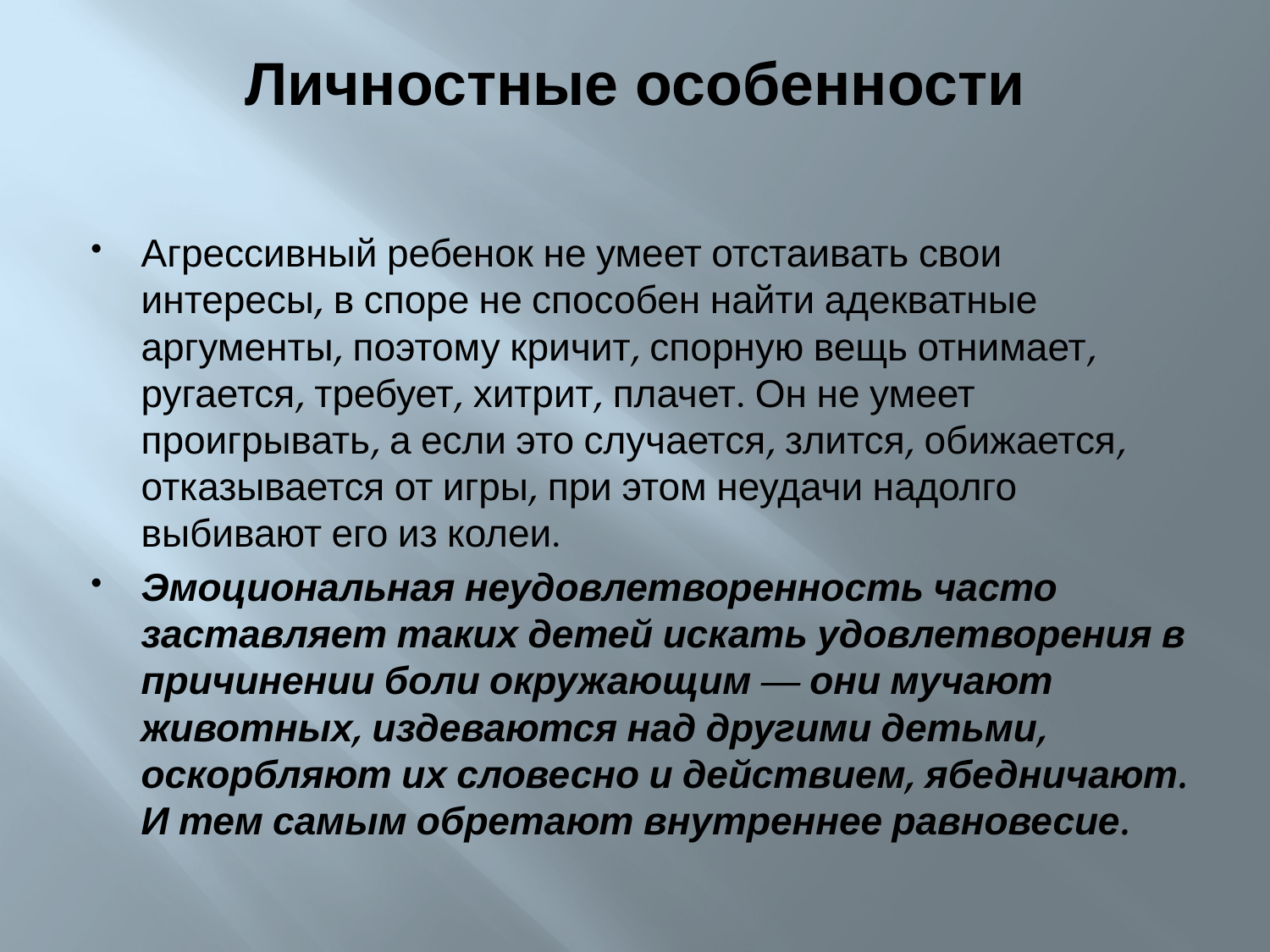

# Личностные особенности
Агрессивный ребенок не умеет отстаивать свои интересы, в споре не способен найти адекватные аргументы, поэтому кричит, спорную вещь отнимает, ругается, требует, хитрит, плачет. Он не умеет проигрывать, а если это случается, злится, обижается, отказывается от игры, при этом неудачи надолго выбивают его из колеи.
Эмоциональная неудовлетворенность часто заставляет таких детей искать удовлетворения в причинении боли окружающим — они мучают животных, издеваются над другими детьми, оскорбляют их словесно и действием, ябедничают. И тем самым обретают внутреннее равновесие.